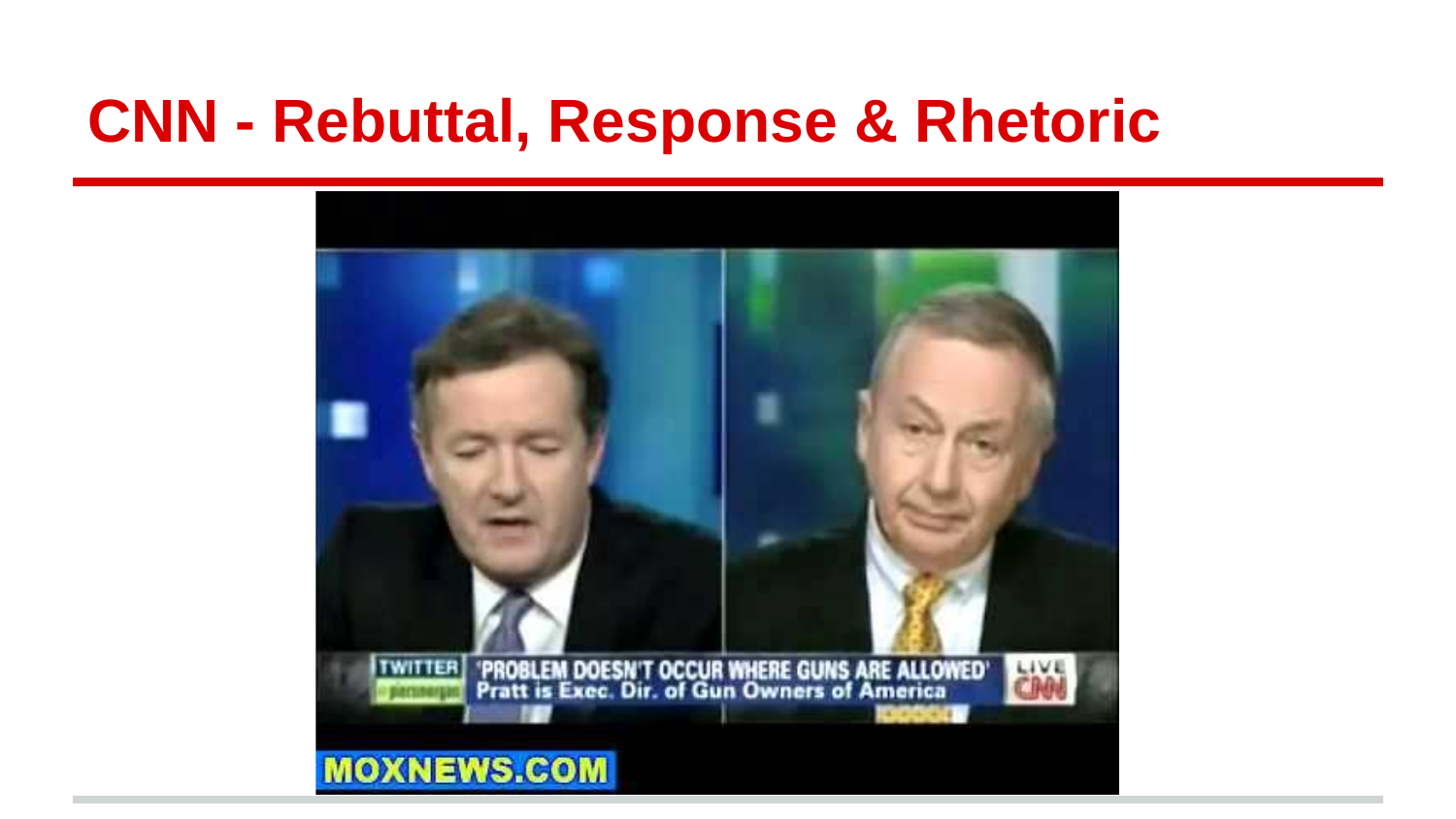

# CNN - Rebuttal, Response & Rhetoric